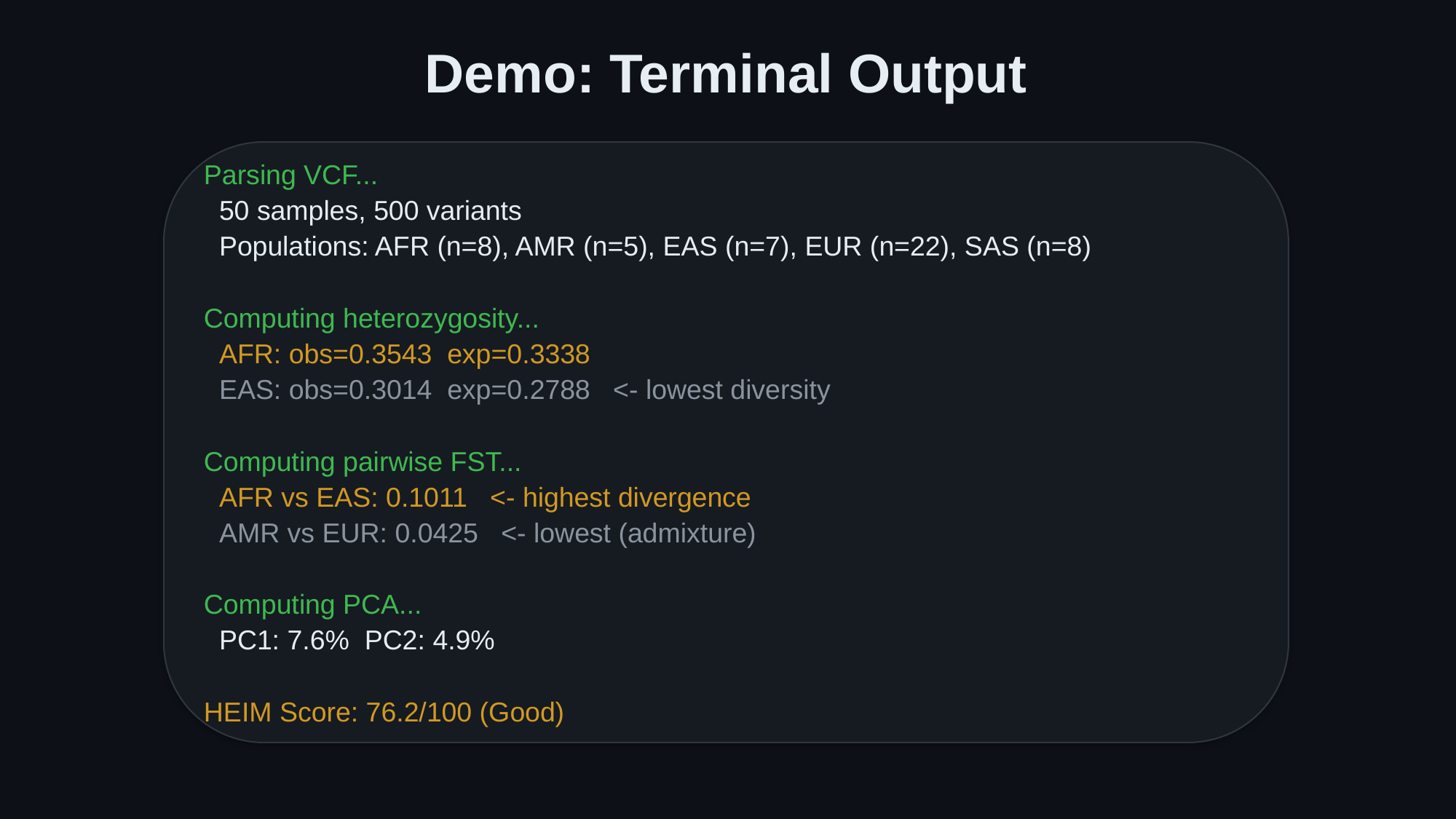

Demo: Terminal Output
Parsing VCF...
  50 samples, 500 variants
  Populations: AFR (n=8), AMR (n=5), EAS (n=7), EUR (n=22), SAS (n=8)

Computing heterozygosity...
  AFR: obs=0.3543  exp=0.3338
  EAS: obs=0.3014  exp=0.2788   <- lowest diversity

Computing pairwise FST...
  AFR vs EAS: 0.1011   <- highest divergence
  AMR vs EUR: 0.0425   <- lowest (admixture)

Computing PCA...
  PC1: 7.6%  PC2: 4.9%

HEIM Score: 76.2/100 (Good)